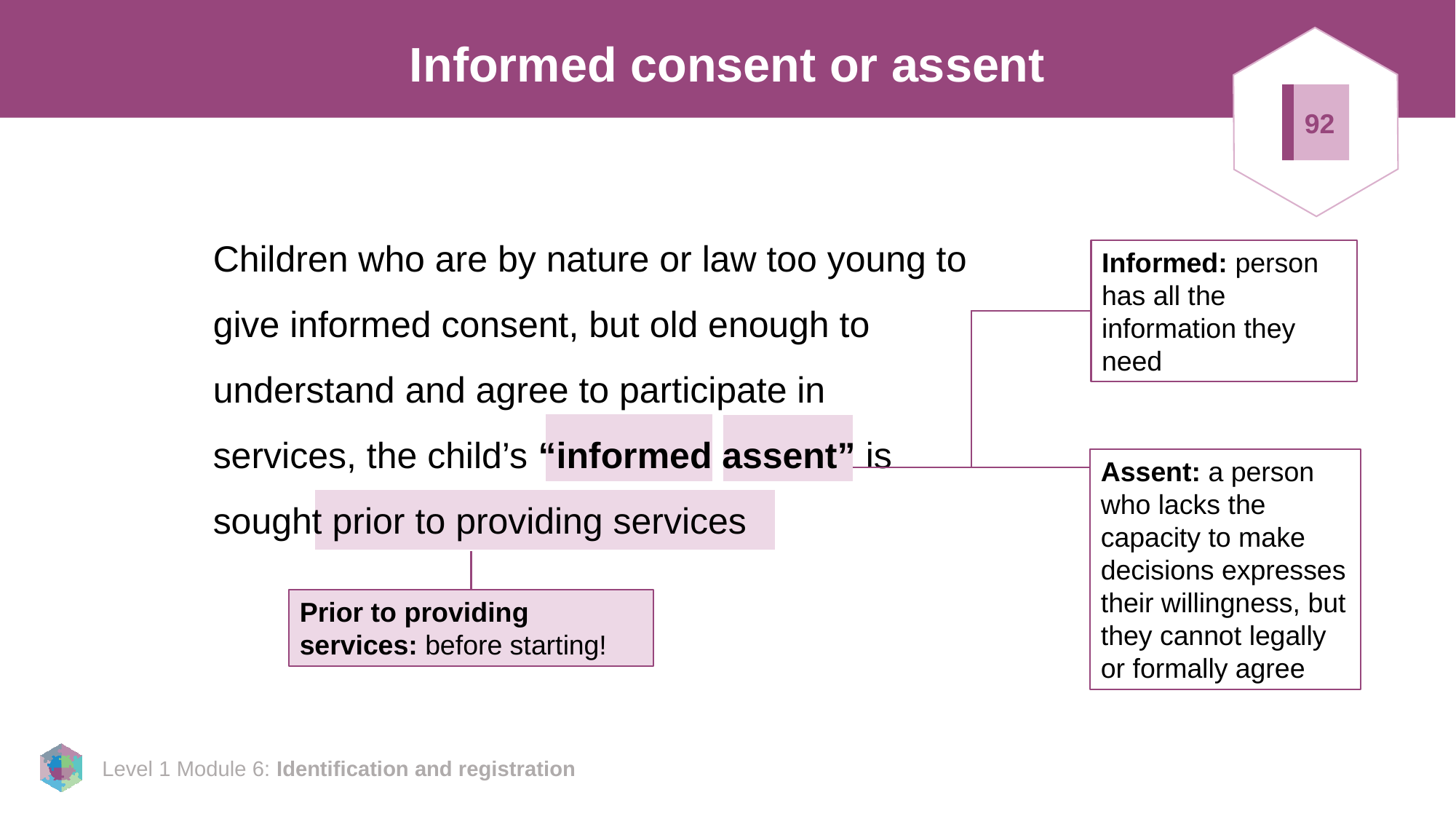

# Informed consent or assent

92

Children who are by nature or law too young to give informed consent, but old enough to understand and agree to participate in services, the child’s “informed assent” is sought prior to providing services
Informed: person has all the information they need

Assent: a person who lacks the capacity to make decisions expresses their willingness, but they cannot legally or formally agree

Prior to providing services: before starting!